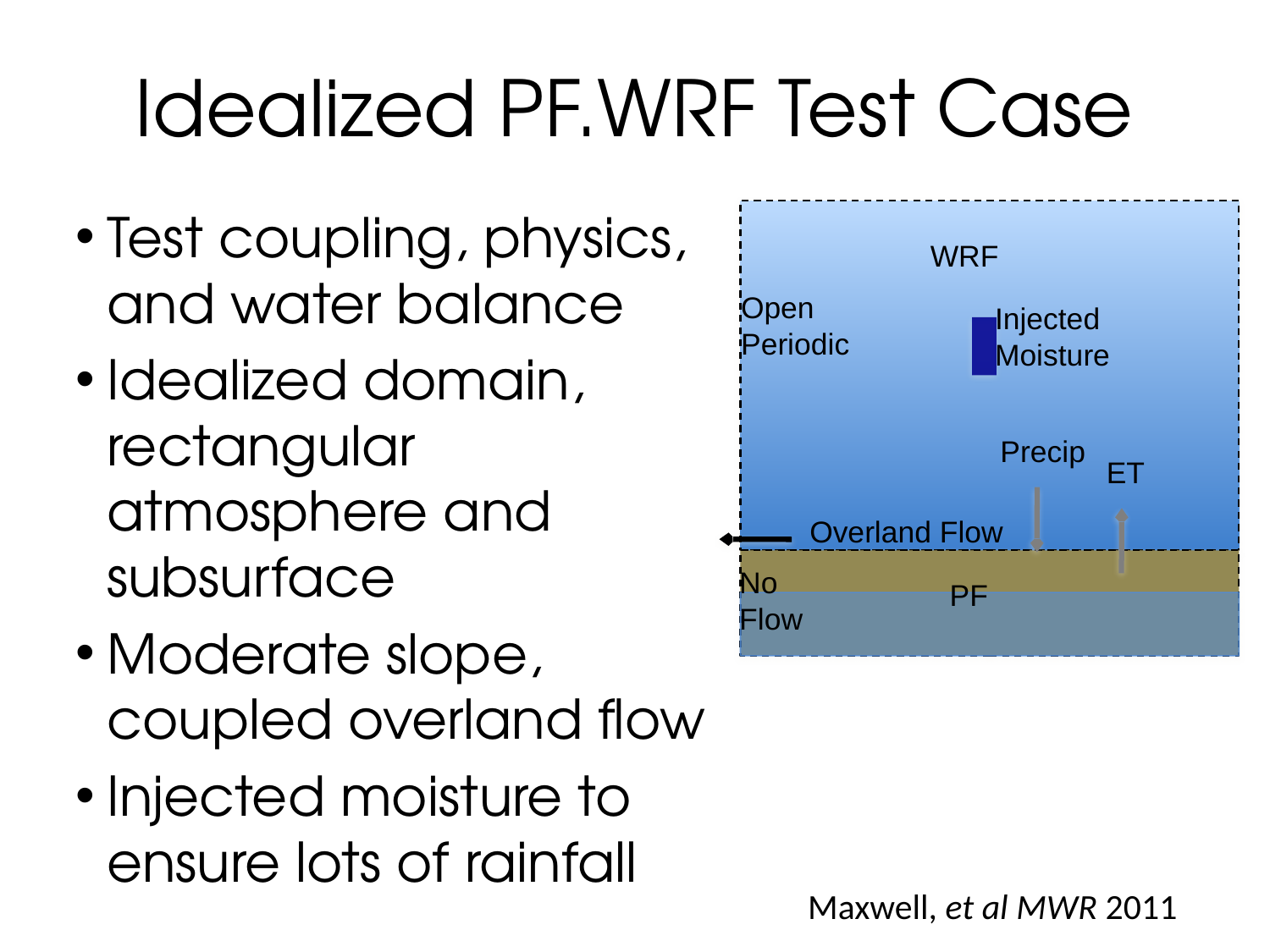

# Idealized PF.WRF Test Case
Test coupling, physics, and water balance
Idealized domain, rectangular atmosphere and subsurface
Moderate slope, coupled overland flow
Injected moisture to ensure lots of rainfall

WRF
Open
Periodic
Injected
Moisture

Precip
ET

Overland Flow

No
Flow
PF

Maxwell, et al MWR 2011